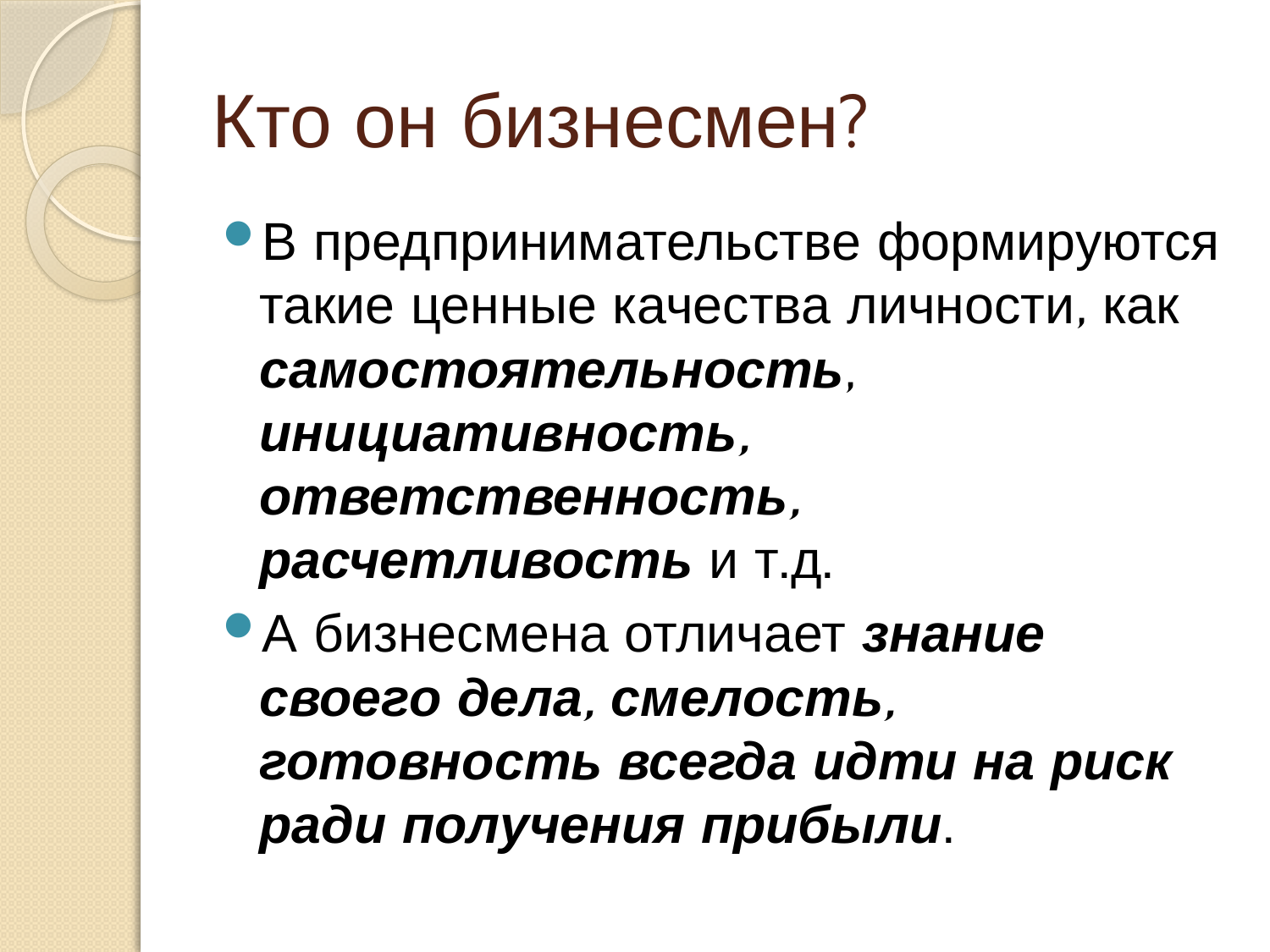

# Кто он бизнесмен?
В предпринимательстве формируются такие ценные качества личности, как самостоятельность, инициативность, ответственность, расчетливость и т.д.
А бизнесмена отличает знание своего дела, смелость, готовность всегда идти на риск ради получения прибыли.